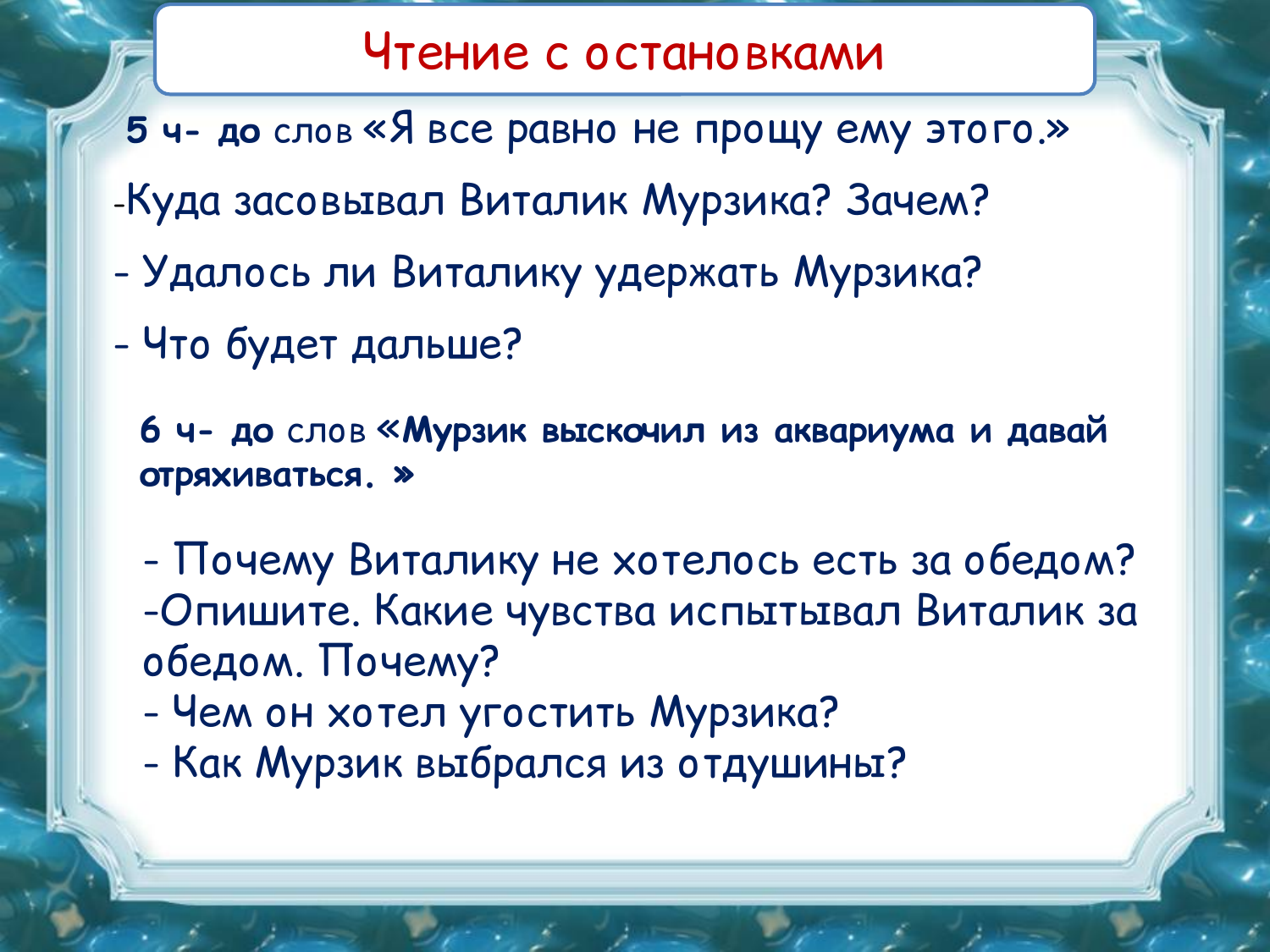

Чтение с остановками
5 ч- до слов «Я все равно не прощу ему этого.»

-Куда засовывал Виталик Мурзика? Зачем?
- Удалось ли Виталику удержать Мурзика?
- Что будет дальше?
6 ч- до слов «Мурзик выскочил из аквариума и давай отряхиваться. »

- Почему Виталику не хотелось есть за обедом?
-Опишите. Какие чувства испытывал Виталик за обедом. Почему?
- Чем он хотел угостить Мурзика?
- Как Мурзик выбрался из отдушины?